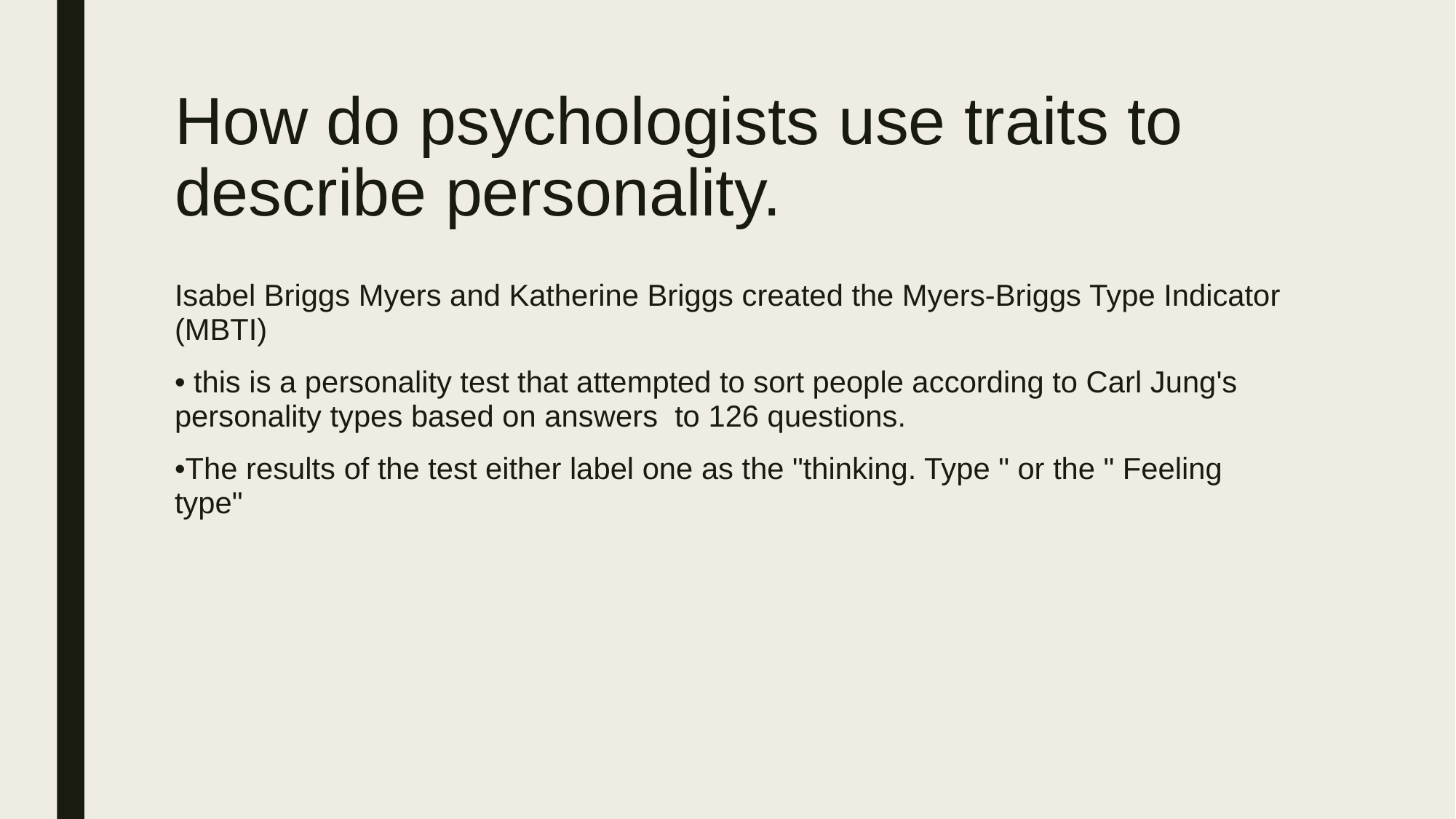

# How do psychologists use traits to describe personality.
Isabel Briggs Myers and Katherine Briggs created the Myers-Briggs Type Indicator (MBTI)
• this is a personality test that attempted to sort people according to Carl Jung's personality types based on answers  to 126 questions.
•The results of the test either label one as the "thinking. Type " or the " Feeling type"